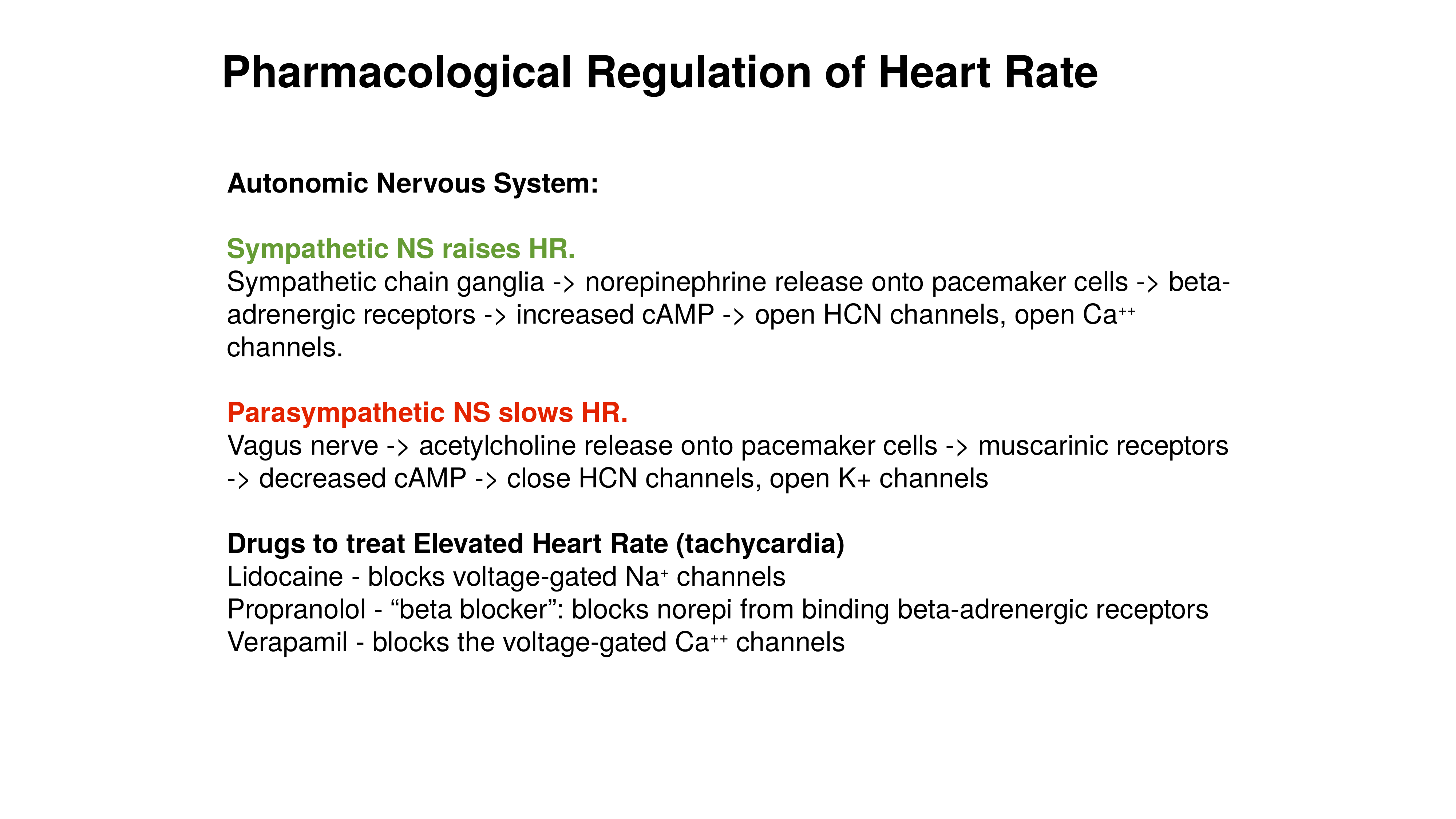

Pharmacological Regulation of Heart Rate
Autonomic Nervous System:

Sympathetic NS raises HR.
Sympathetic chain ganglia -> norepinephrine release onto pacemaker cells -> beta-adrenergic receptors -> increased cAMP -> open HCN channels, open Ca++ channels.

Parasympathetic NS slows HR.
Vagus nerve -> acetylcholine release onto pacemaker cells -> muscarinic receptors -> decreased cAMP -> close HCN channels, open K+ channels

Drugs to treat Elevated Heart Rate (tachycardia)
Lidocaine - blocks voltage-gated Na+ channels
Propranolol - “beta blocker”: blocks norepi from binding beta-adrenergic receptors
Verapamil - blocks the voltage-gated Ca++ channels